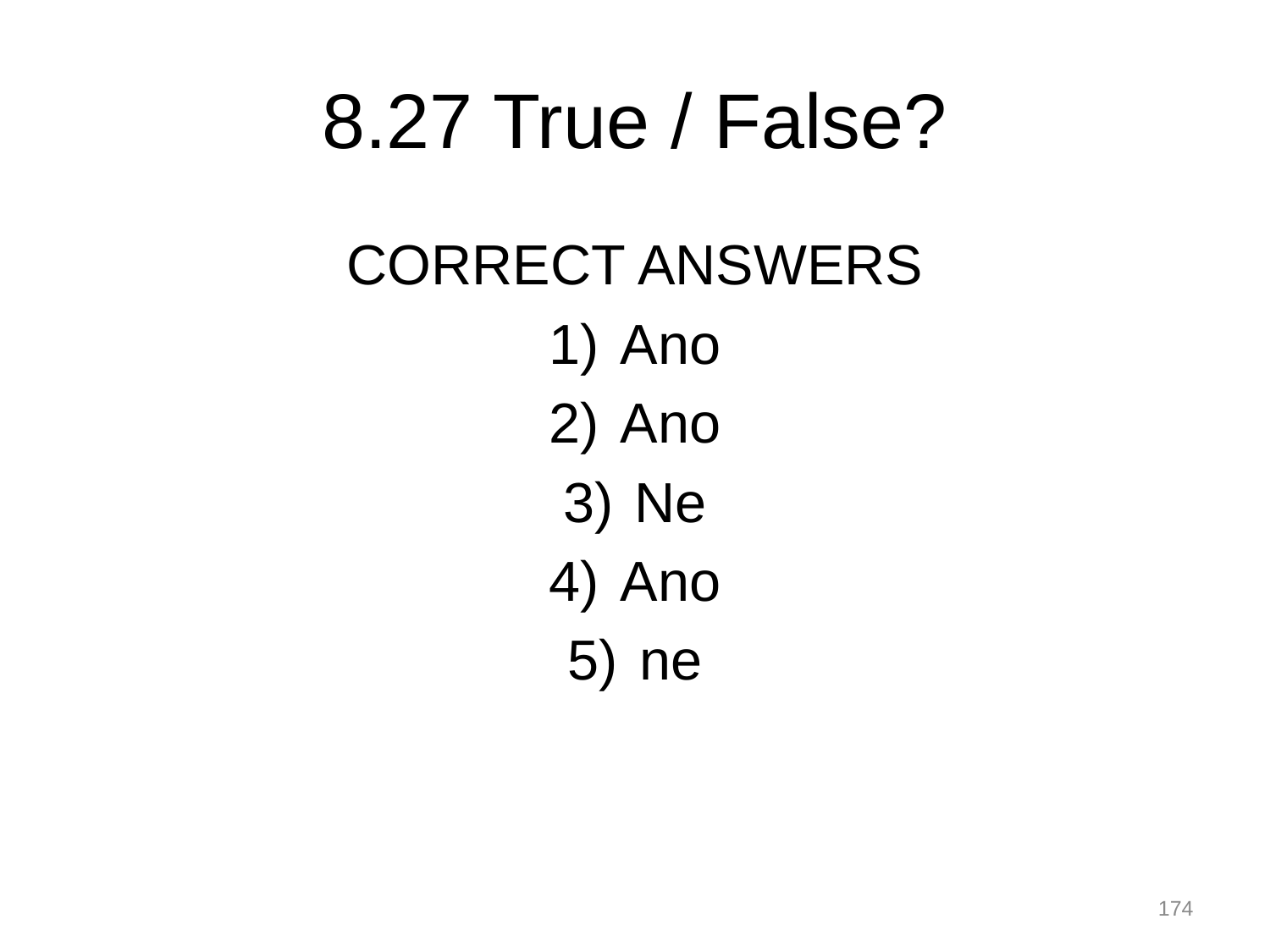

# 8.27 True / False?
CORRECT ANSWERS
Ano
Ano
Ne
Ano
ne
174